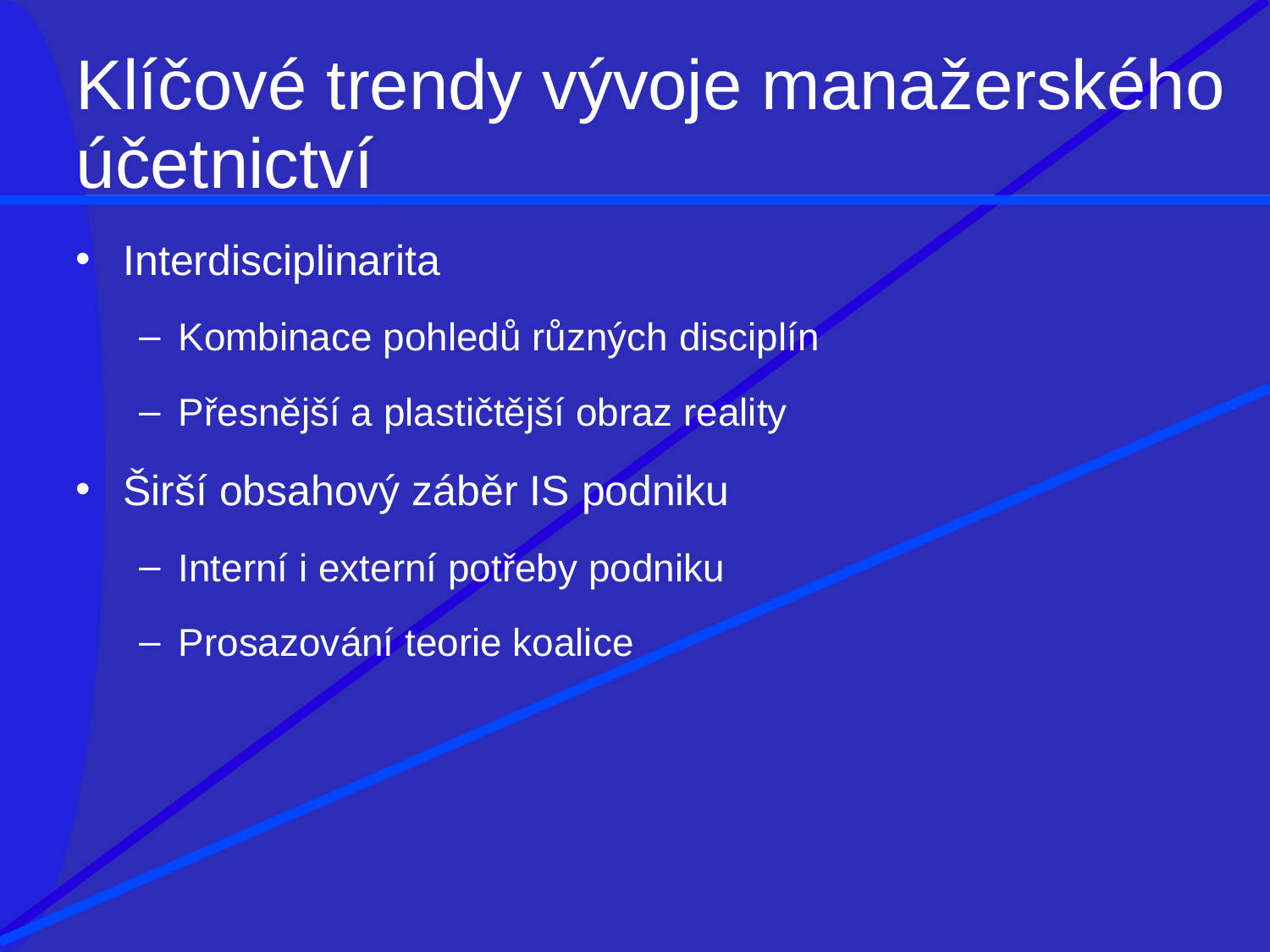

Klíčové trendy vývoje manažerského účetnictví
Interdisciplinarita
Kombinace pohledů různých disciplín
Přesnější a plastičtější obraz reality
Širší obsahový záběr IS podniku
Interní i externí potřeby podniku
Prosazování teorie koalice